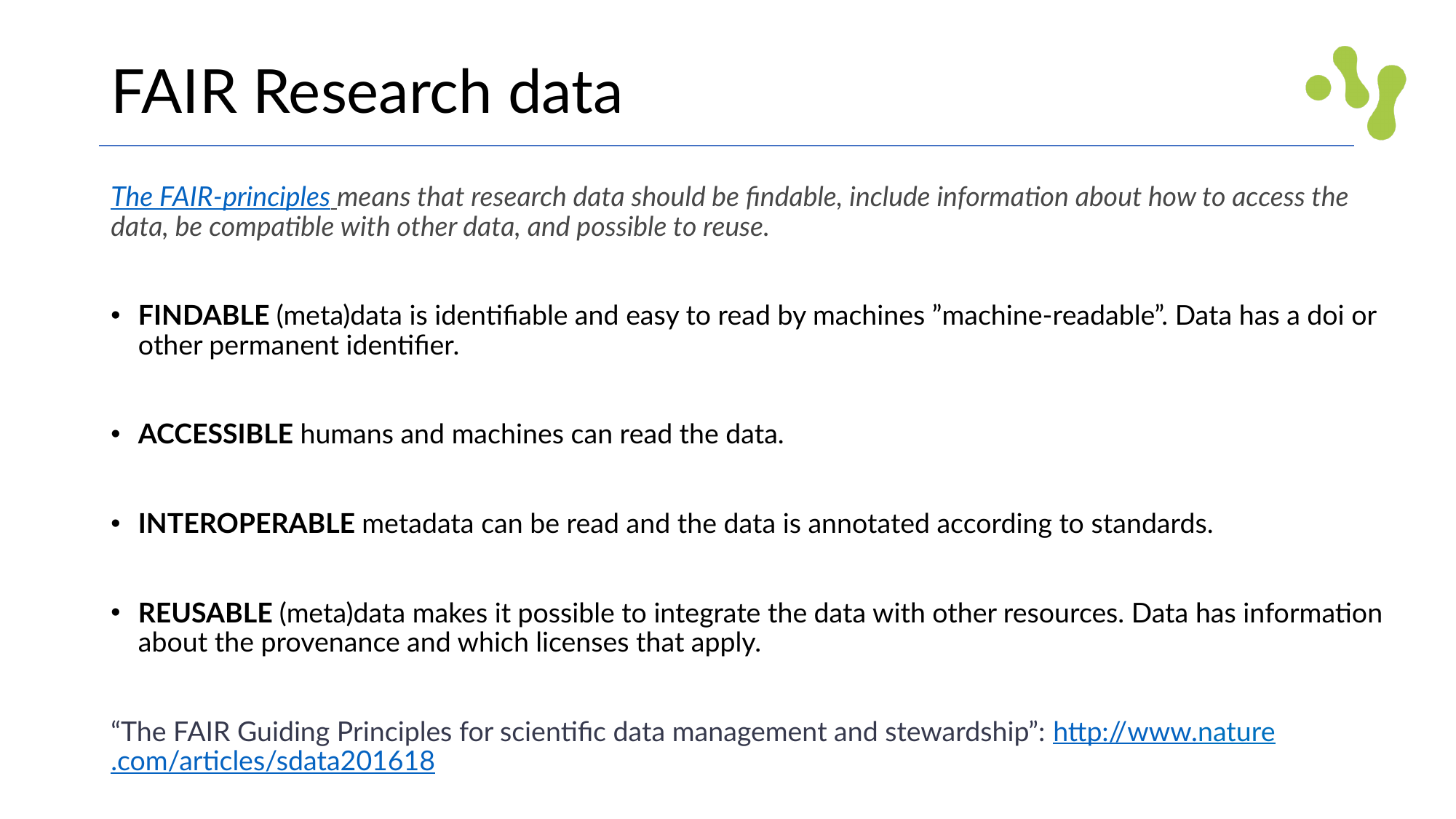

# FAIR Research data
The FAIR-principles means that research data should be findable, include information about how to access the data, be compatible with other data, and possible to reuse.

FINDABLE (meta)data is identifiable and easy to read by machines ”machine-readable”. Data has a doi or other permanent identifier.

ACCESSIBLE humans and machines can read the data.

INTEROPERABLE metadata can be read and the data is annotated according to standards.

REUSABLE (meta)data makes it possible to integrate the data with other resources. Data has information about the provenance and which licenses that apply.

“The FAIR Guiding Principles for scientific data management and stewardship”: http://www.nature.com/articles/sdata201618